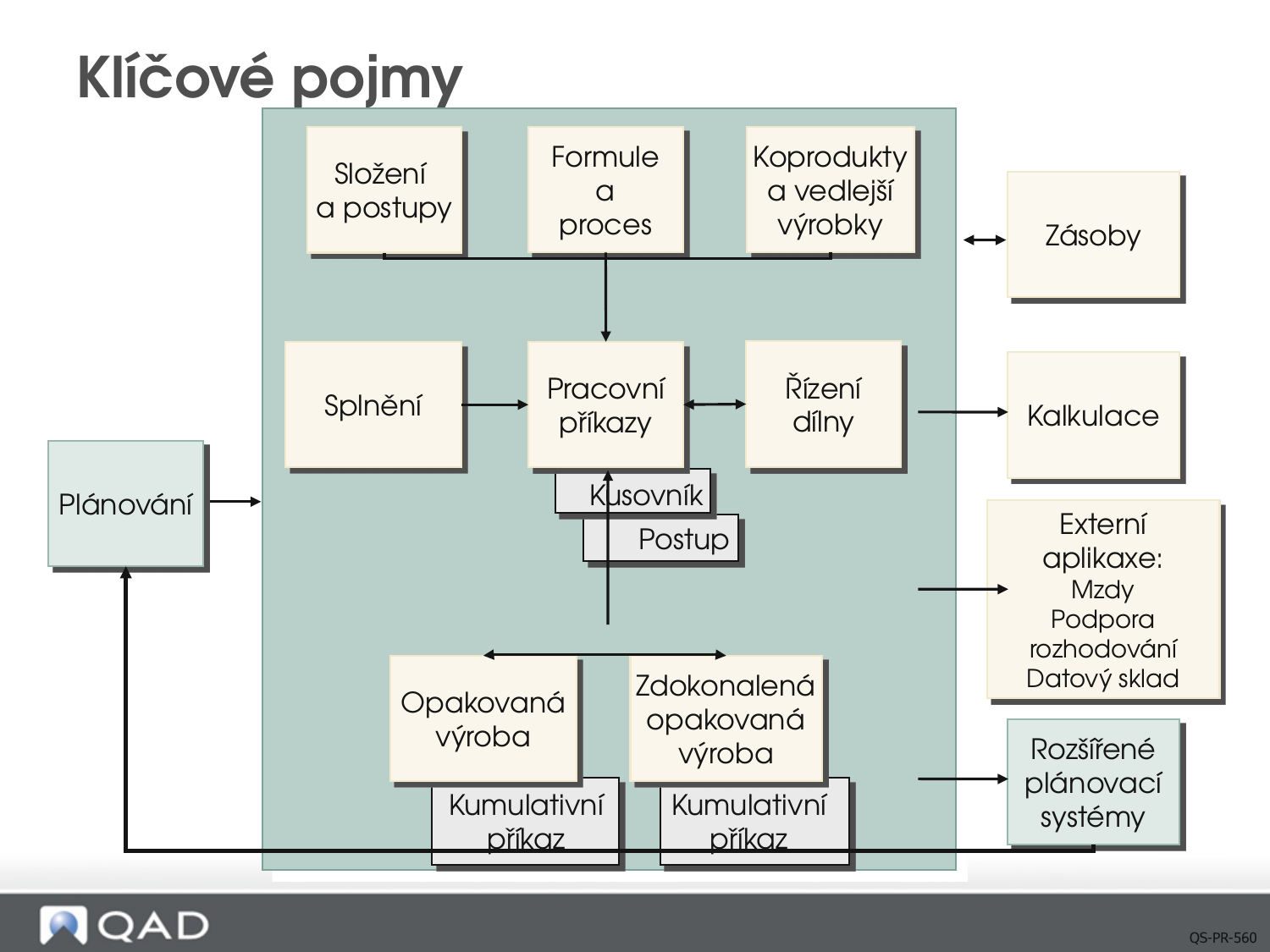

# Klíčové pojmy

Formule
a
proces
Koprodukty
a vedlejší
výrobky
Složení
a postupy
Zásoby

Řízení
dílny
Splnění
Pracovní
příkazy
Kalkulace

Plánování

            Kusovník

Externí
aplikaxe:
Mzdy
Podpora
rozhodování
Datový sklad

         Postup

Opakovaná
výroba
Zdokonalená
opakovaná
výroba
Rozšířené
plánovací
systémy

Kumulativní
příkaz
Kumulativní
příkaz
QS-PR-560